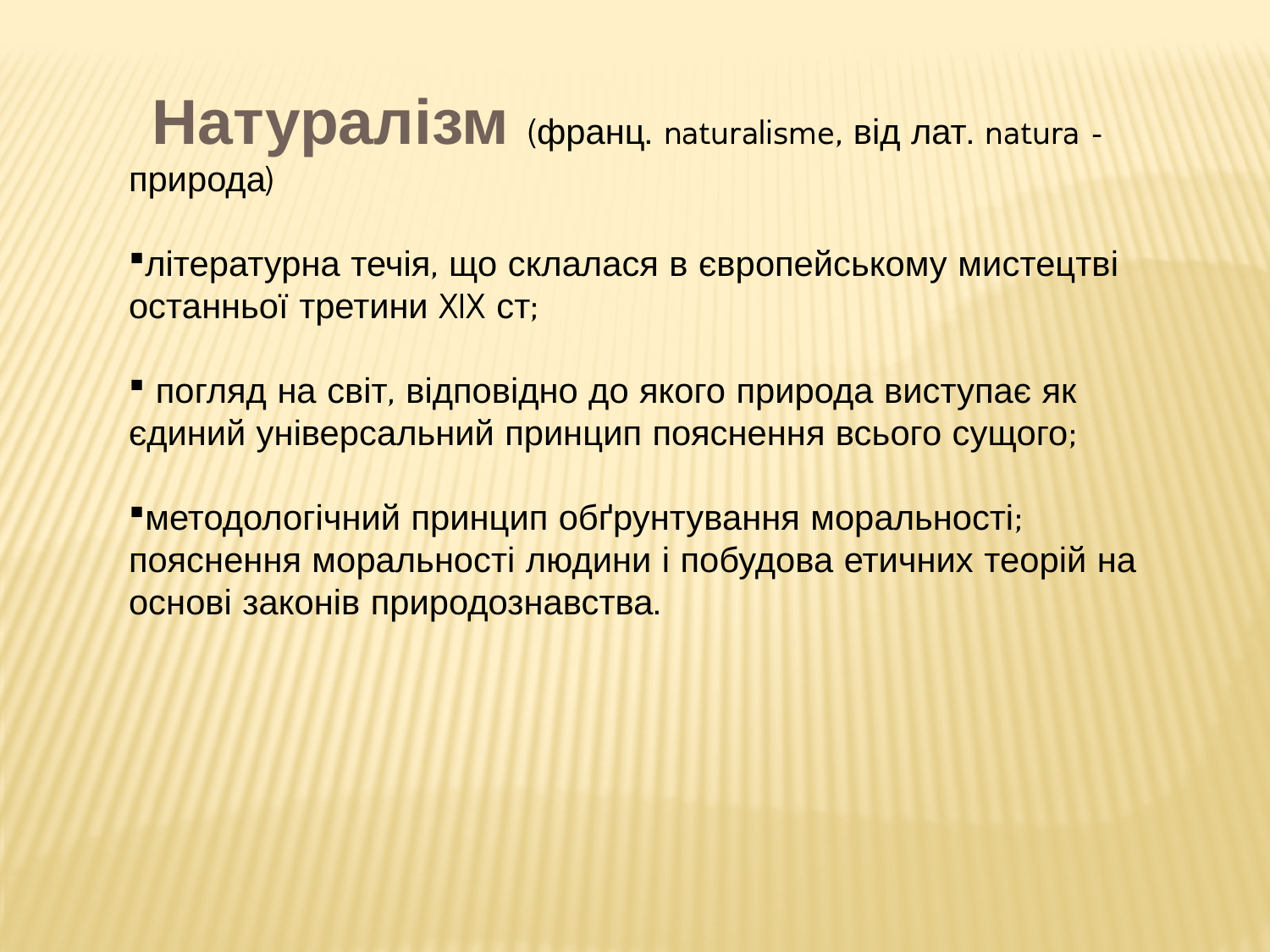

Натуралізм (франц. naturalisme, від лат. natura - природа)

літературна течія, що склалася в європейському мистецтві останньої третини XIX ст;

 погляд на світ, відповідно до якого природа виступає як єдиний універсальний принцип пояснення всього сущого;

методологічний принцип обґрунтування моральності; пояснення моральності людини і побудова етичних теорій на основі законів природознавства.